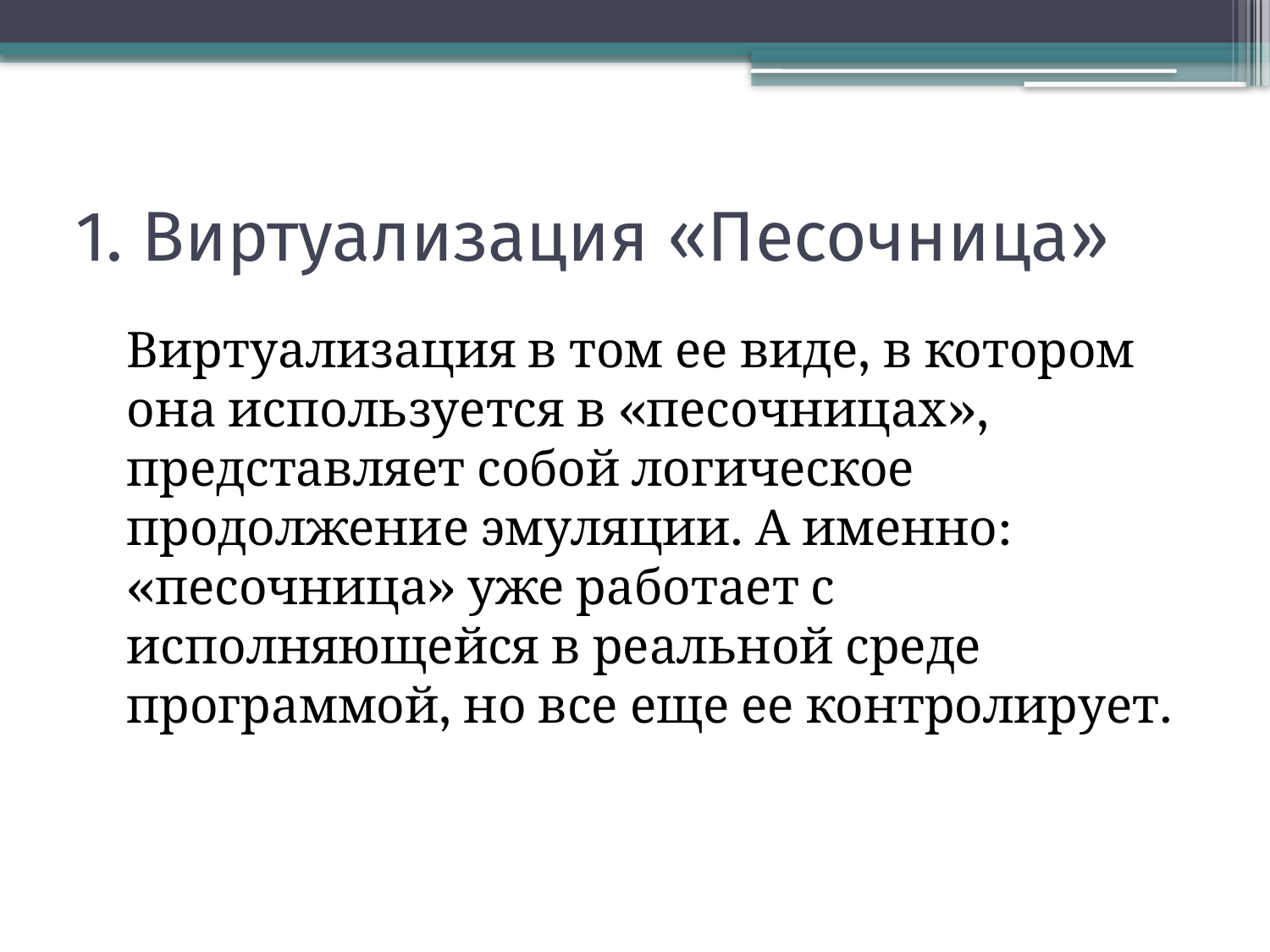

# 1. Виртуализация «Песочница»
	Виртуализация в том ее виде, в котором она используется в «песочницах», представляет собой логическое продолжение эмуляции. А именно: «песочница» уже работает с исполняющейся в реальной среде программой, но все еще ее контролирует.